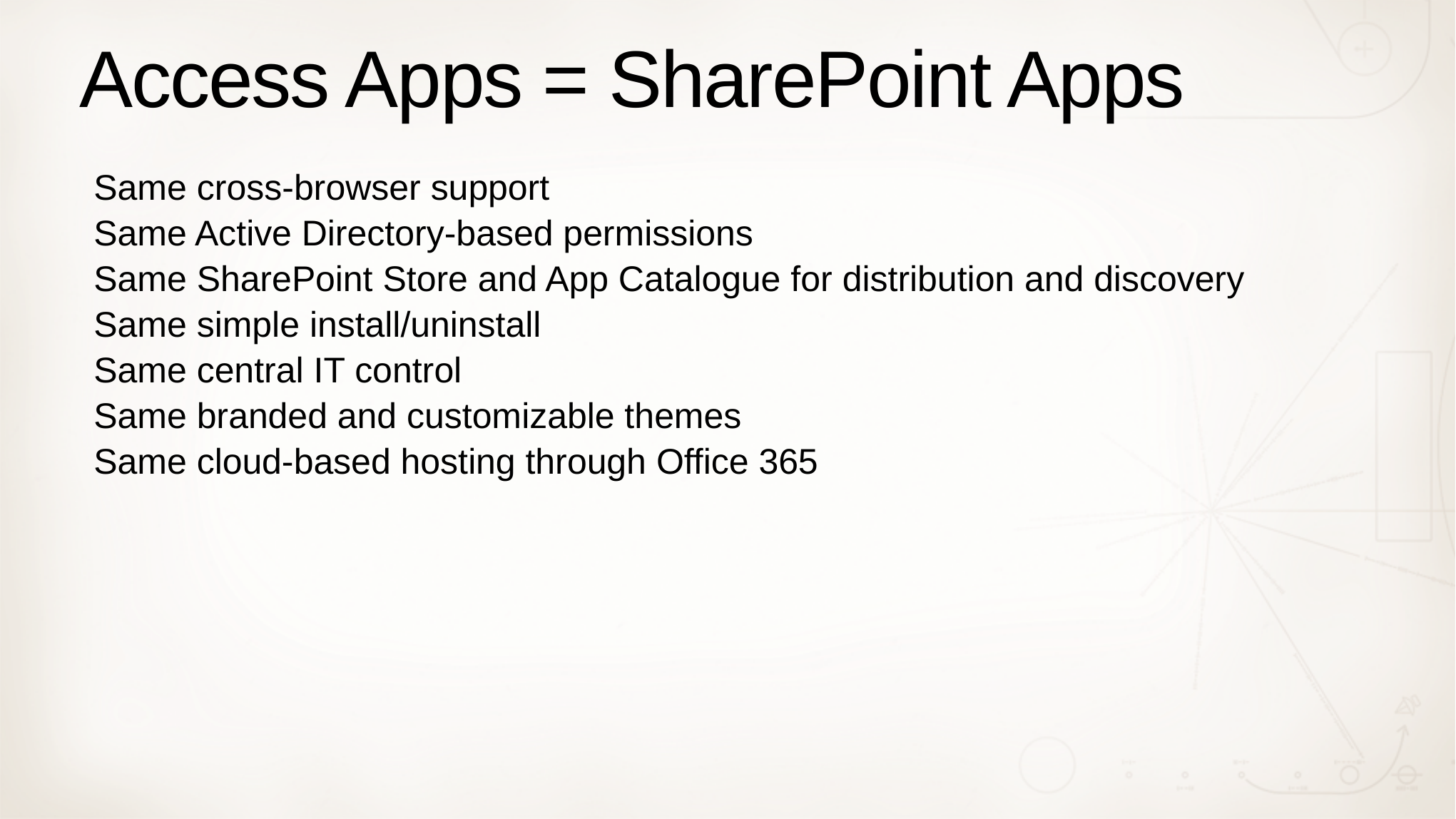

# Access Apps = SharePoint Apps
Same cross-browser support
Same Active Directory-based permissions
Same SharePoint Store and App Catalogue for distribution and discovery
Same simple install/uninstall
Same central IT control
Same branded and customizable themes
Same cloud-based hosting through Office 365